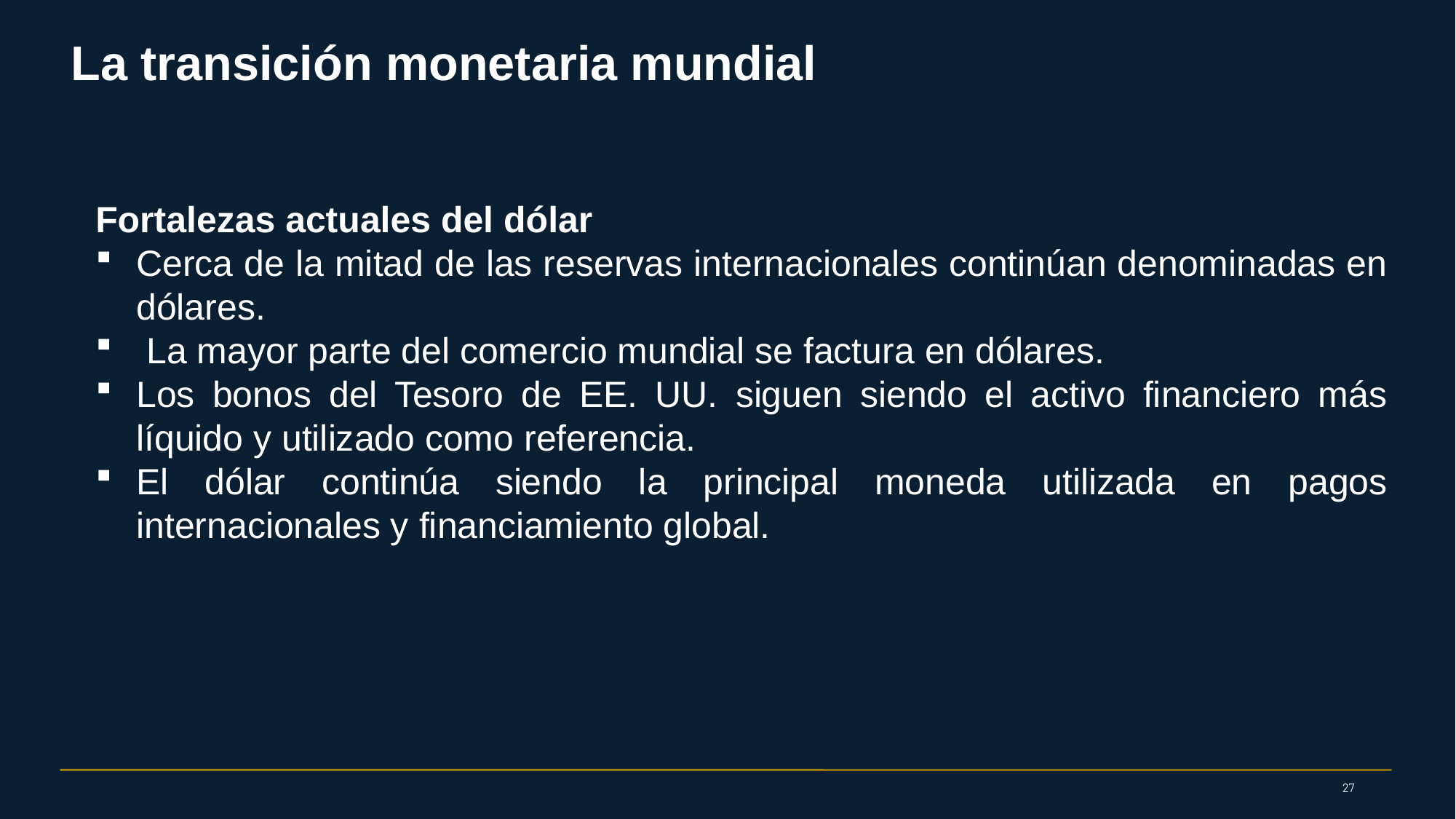

La transición monetaria mundial
Fortalezas actuales del dólar
Cerca de la mitad de las reservas internacionales continúan denominadas en dólares.
 La mayor parte del comercio mundial se factura en dólares.
Los bonos del Tesoro de EE. UU. siguen siendo el activo financiero más líquido y utilizado como referencia.
El dólar continúa siendo la principal moneda utilizada en pagos internacionales y financiamiento global.
27